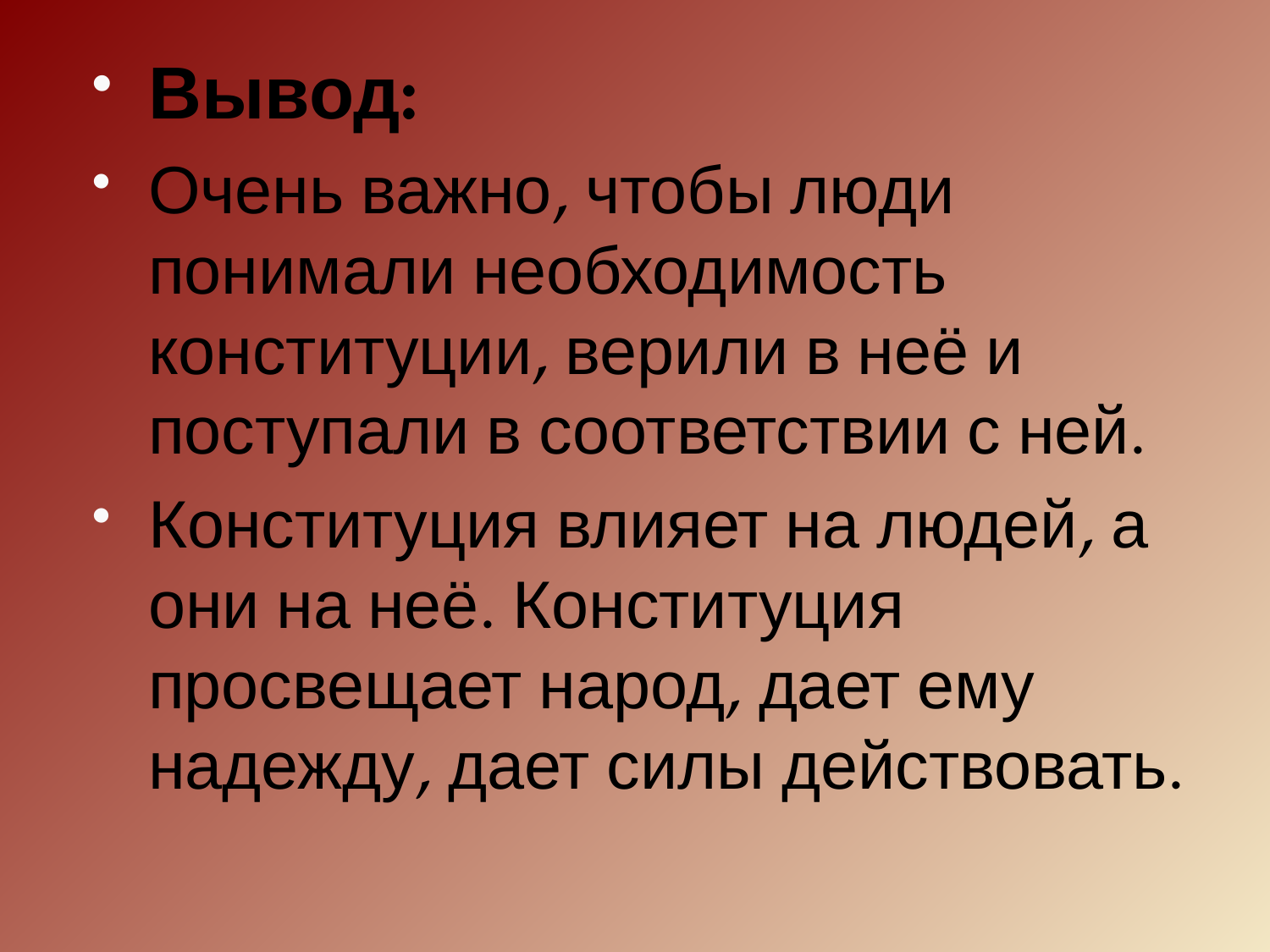

# Вывод:
Очень важно, чтобы люди понимали необходимость конституции, верили в неё и поступали в соответствии с ней.
Конституция влияет на людей, а они на неё. Конституция просвещает народ, дает ему надежду, дает силы действовать.